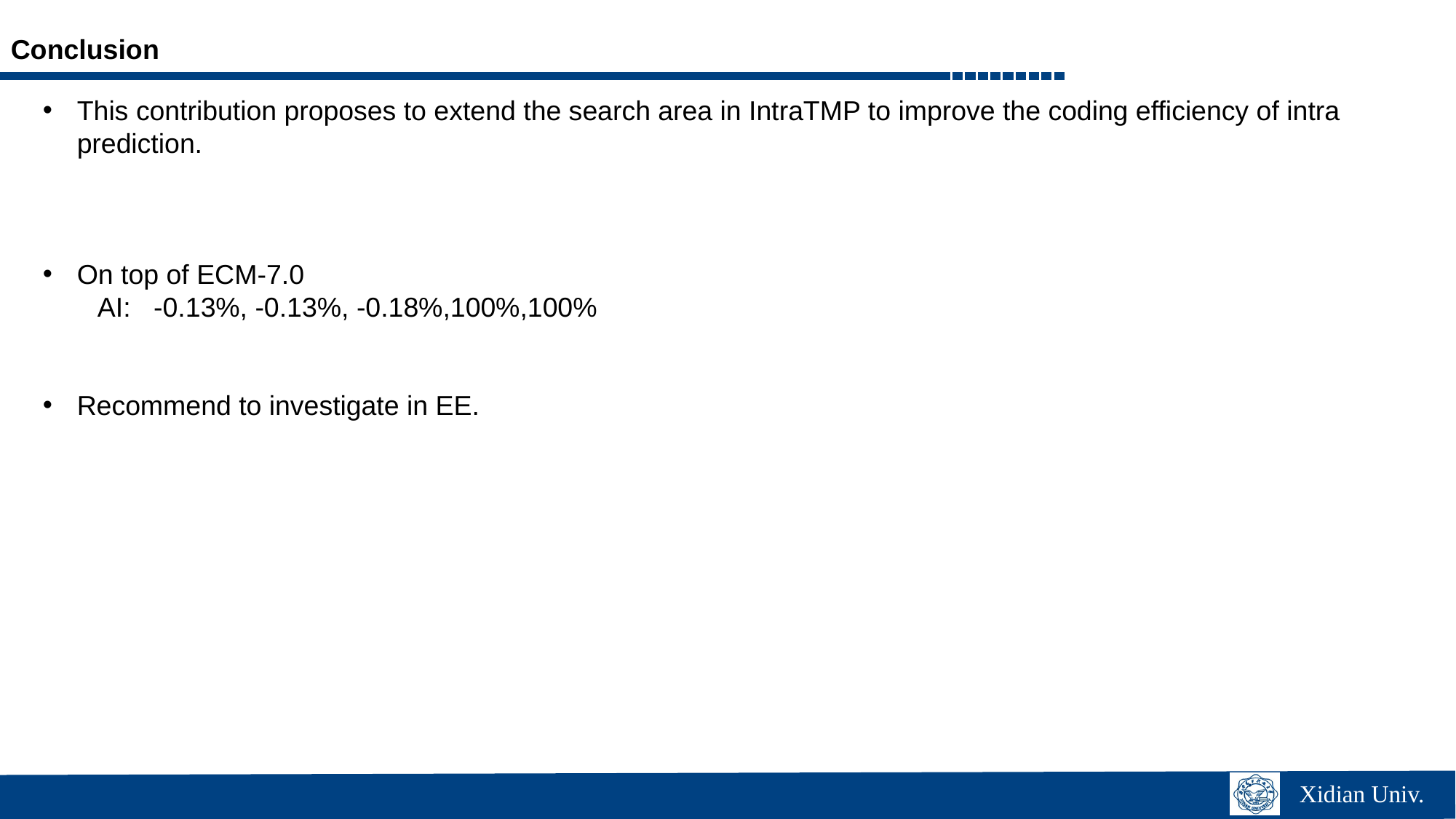

Conclusion
This contribution proposes to extend the search area in IntraTMP to improve the coding efficiency of intra prediction.

On top of ECM-7.0
AI:   -0.13%, -0.13%, -0.18%,100%,100%

Recommend to investigate in EE.